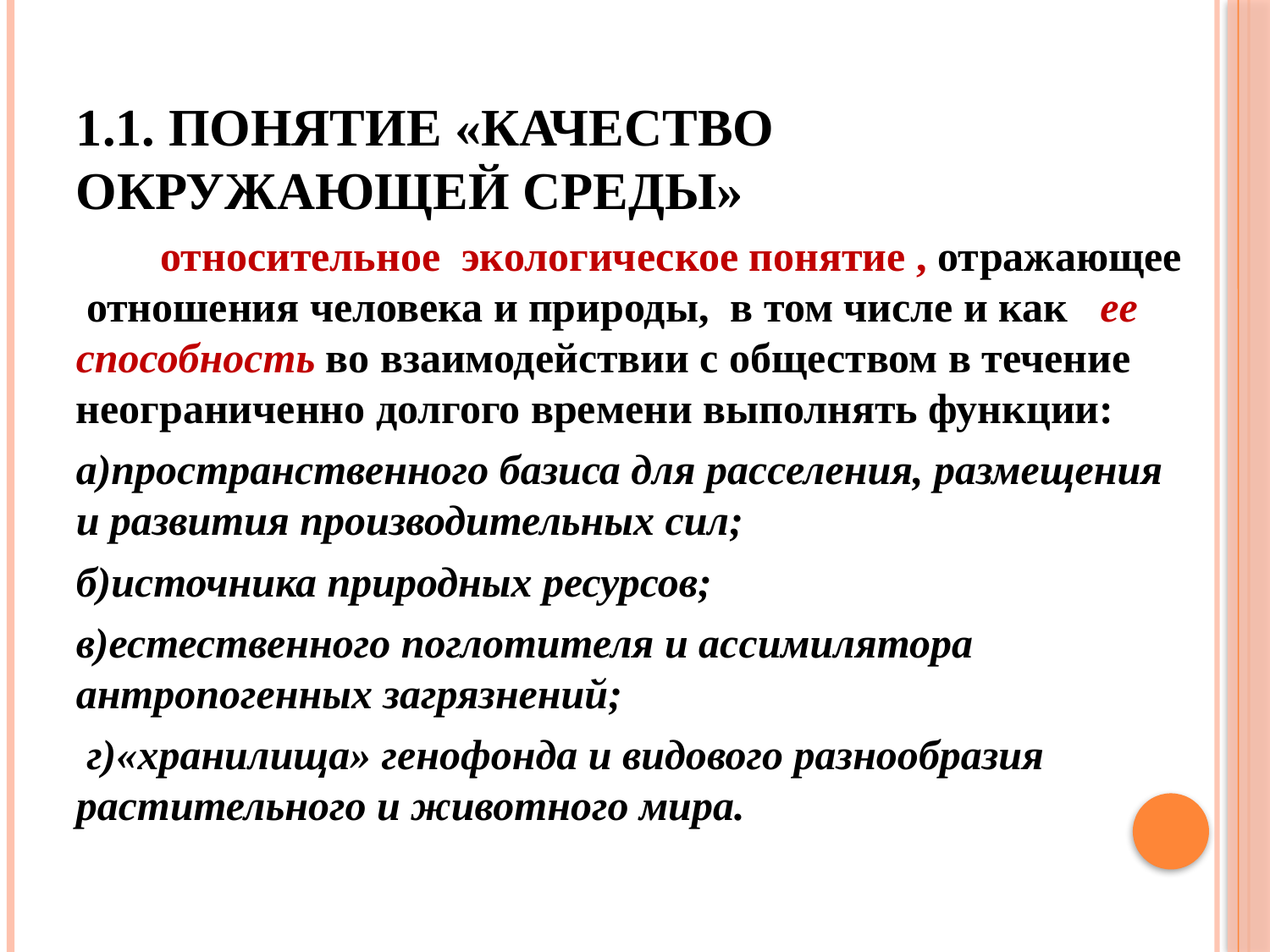

# 1.1. Понятие «качество окружающей среды»
        относительное  экологическое понятие , отражающее  отношения человека и природы,  в том числе и как   ее способность во взаимодействии с обществом в течение неограниченно долгого времени выполнять функции:
а)пространственного базиса для расселения, размещения и развития производительных сил;
б)источника природных ресурсов;
в)естественного поглотителя и ассимилятора антропогенных загрязнений;
 г)«хранилища» генофонда и видового разнообразия растительного и животного мира.